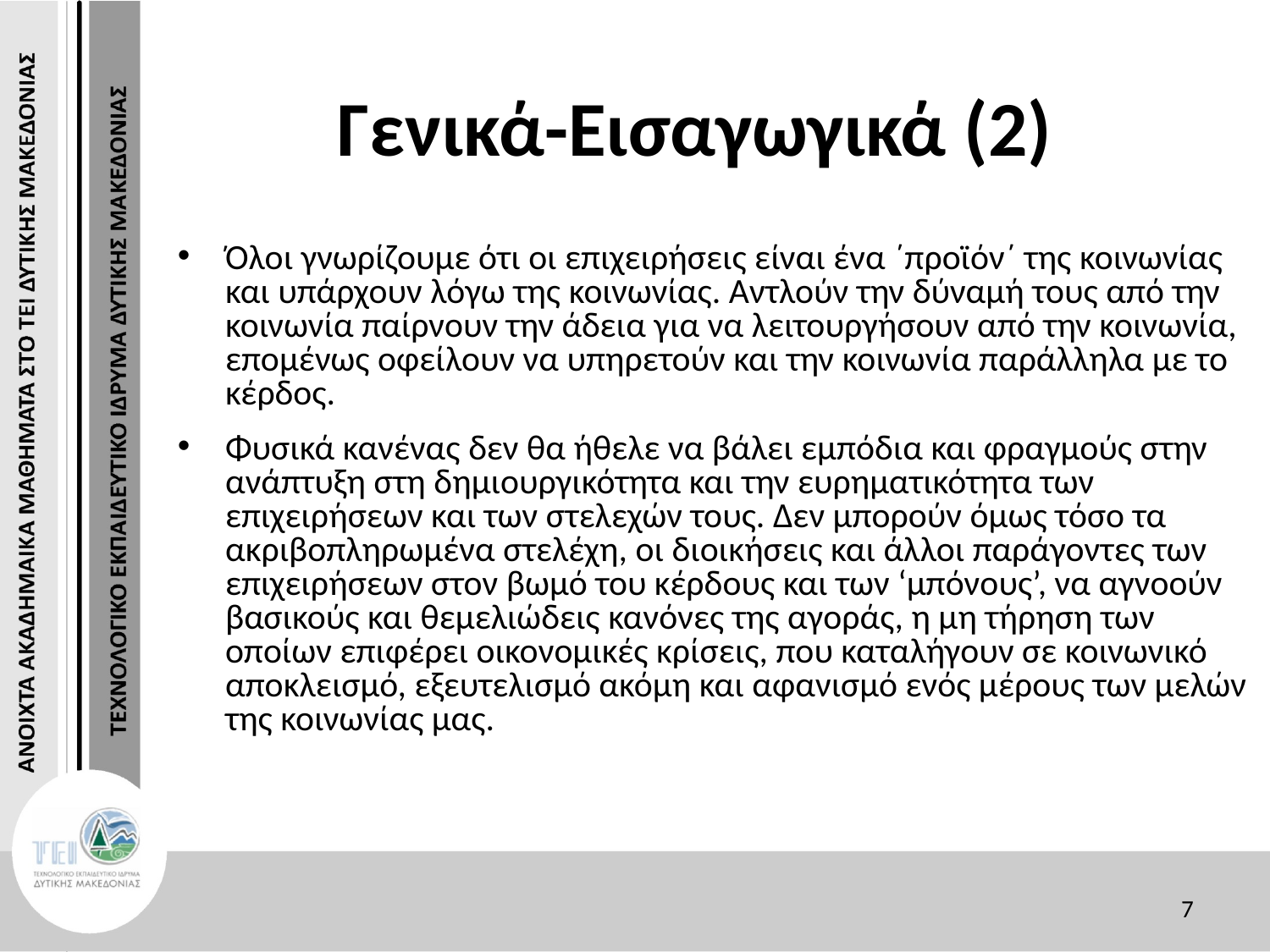

# Γενικά-Εισαγωγικά (2)
Όλοι γνωρίζουμε ότι οι επιχειρήσεις είναι ένα ΄προϊόν΄ της κοινωνίας και υπάρχουν λόγω της κοινωνίας. Αντλούν την δύναμή τους από την κοινωνία παίρνουν την άδεια για να λειτουργήσουν από την κοινωνία, επομένως οφείλουν να υπηρετούν και την κοινωνία παράλληλα με το κέρδος.
Φυσικά κανένας δεν θα ήθελε να βάλει εμπόδια και φραγμούς στην ανάπτυξη στη δημιουργικότητα και την ευρηματικότητα των επιχειρήσεων και των στελεχών τους. Δεν μπορούν όμως τόσο τα ακριβοπληρωμένα στελέχη, οι διοικήσεις και άλλοι παράγοντες των επιχειρήσεων στον βωμό του κέρδους και των ‘μπόνους’, να αγνοούν βασικούς και θεμελιώδεις κανόνες της αγοράς, η μη τήρηση των οποίων επιφέρει οικονομικές κρίσεις, που καταλήγουν σε κοινωνικό αποκλεισμό, εξευτελισμό ακόμη και αφανισμό ενός μέρους των μελών της κοινωνίας μας.
7